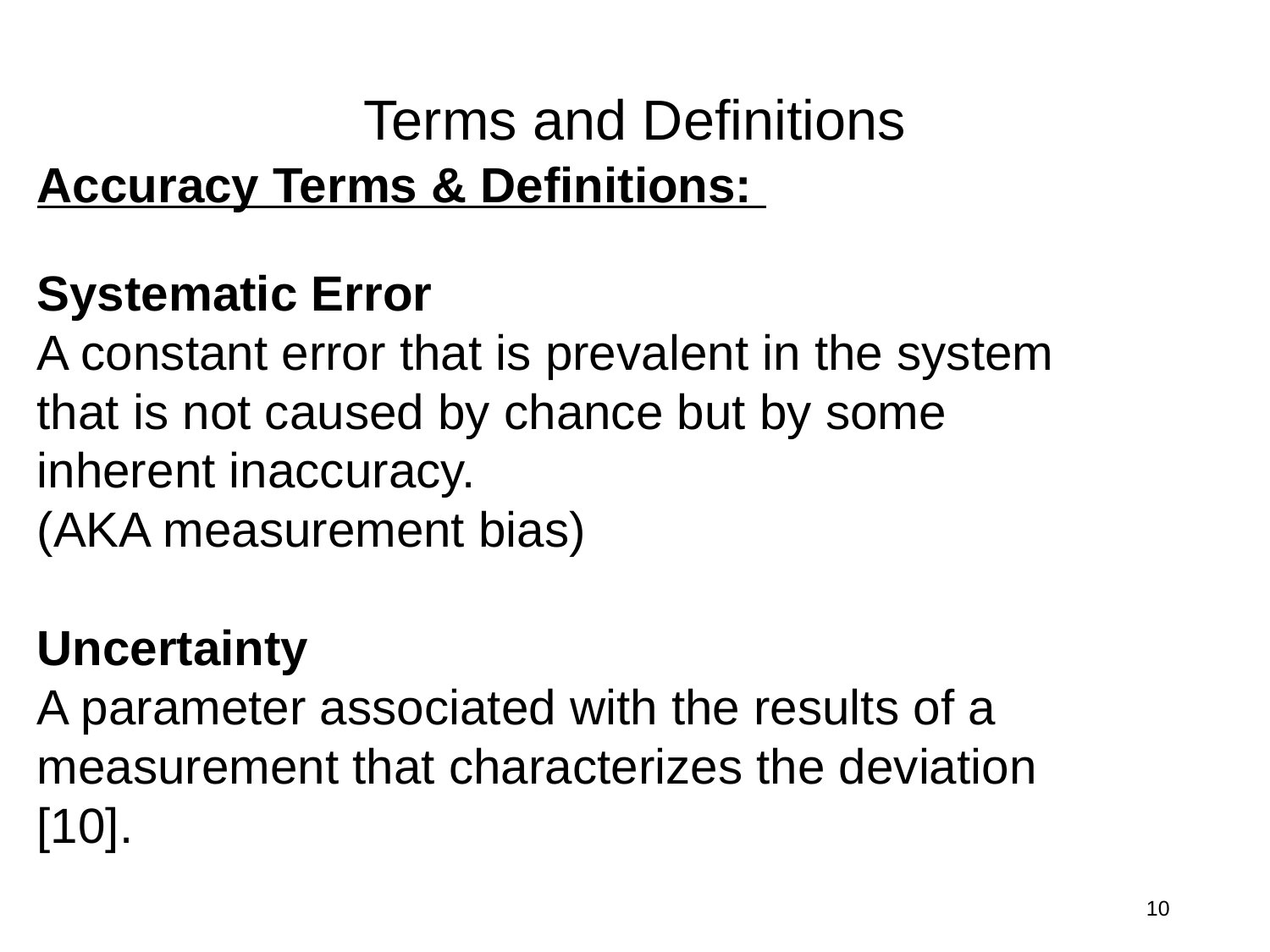

Terms and Definitions
Accuracy Terms & Definitions:
Systematic Error
A constant error that is prevalent in the system that is not caused by chance but by some inherent inaccuracy.
(AKA measurement bias)

Uncertainty
A parameter associated with the results of a measurement that characterizes the deviation [10].

10